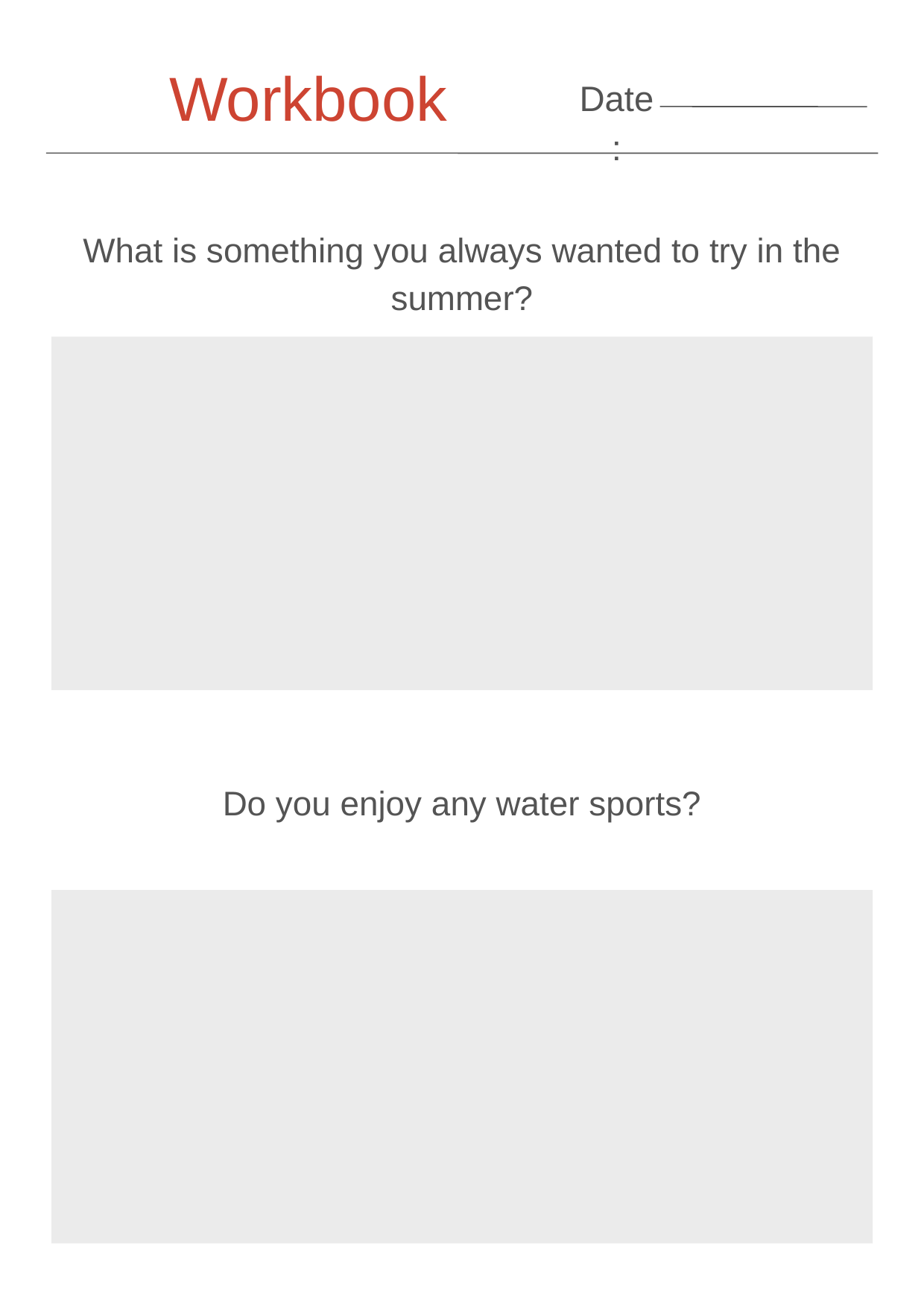

Workbook
Date:

What is something you always wanted to try in the summer?

Do you enjoy any water sports?